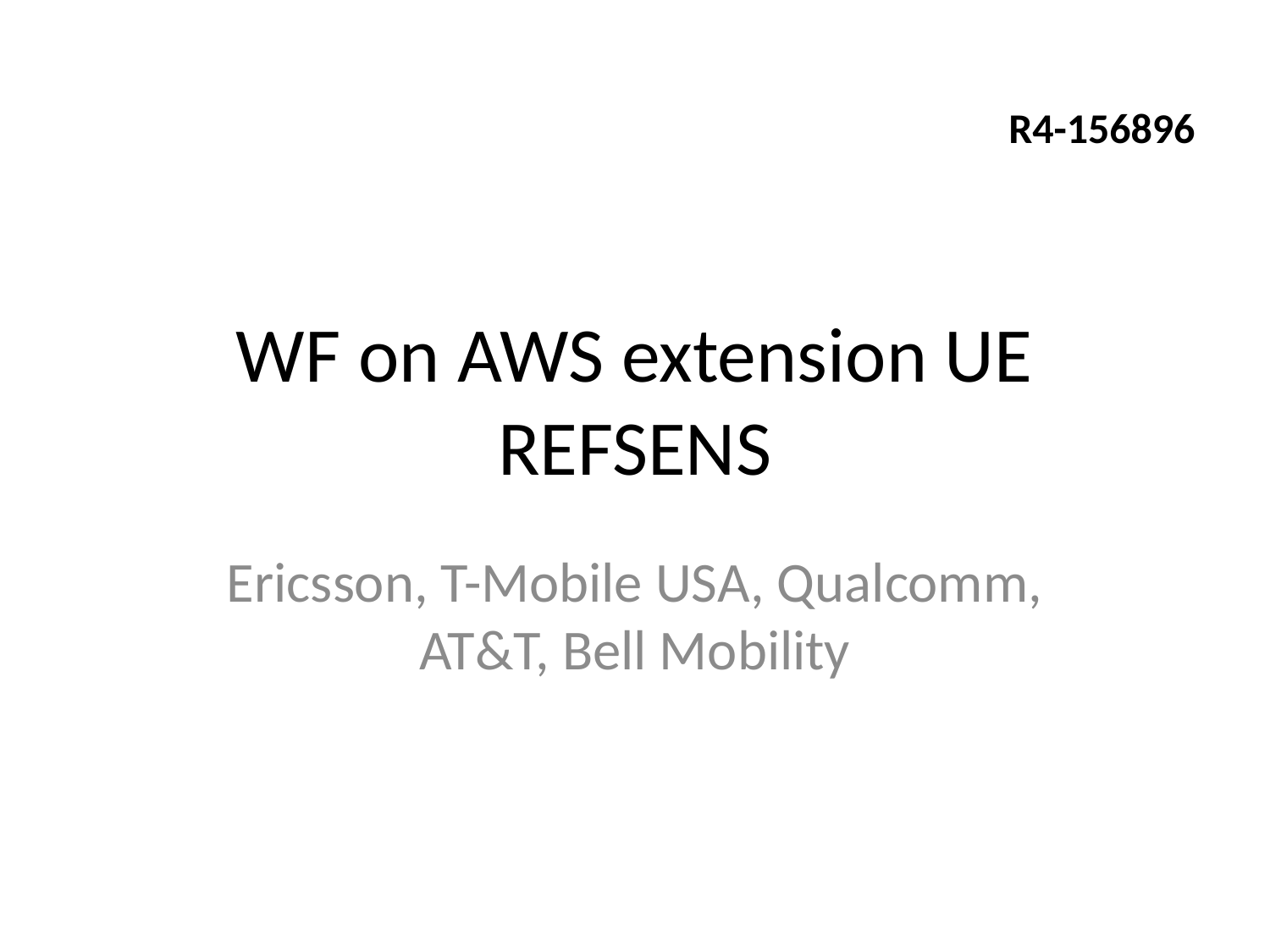

R4-156896
# WF on AWS extension UE REFSENS
Ericsson, T-Mobile USA, Qualcomm, AT&T, Bell Mobility